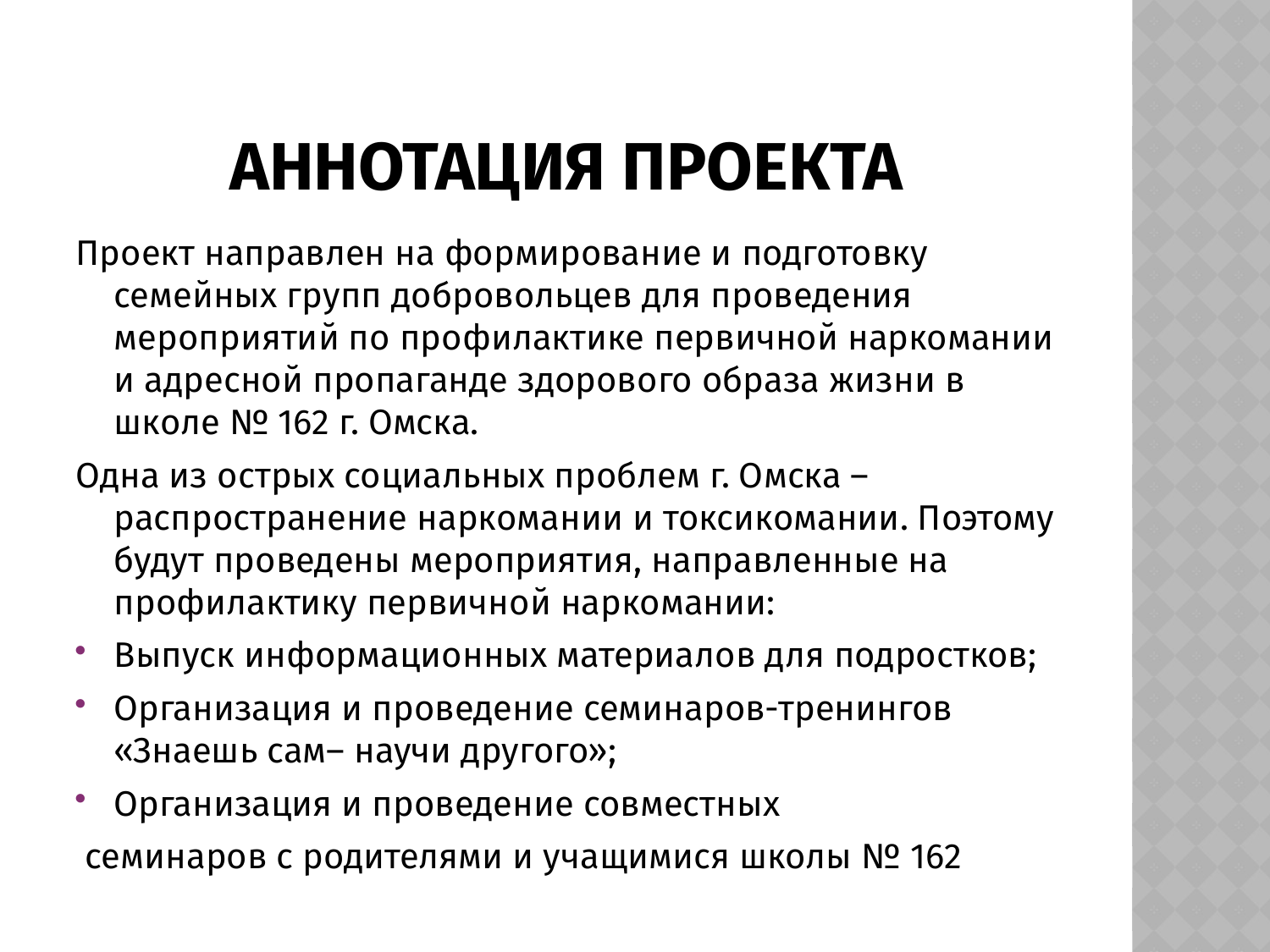

# Аннотация проекта
Проект направлен на формирование и подготовку семейных групп добровольцев для проведения мероприятий по профилактике первичной наркомании и адресной пропаганде здорового образа жизни в школе № 162 г. Омска.
Одна из острых социальных проблем г. Омска – распространение наркомании и токсикомании. Поэтому будут проведены мероприятия, направленные на профилактику первичной наркомании:
Выпуск информационных материалов для подростков;
Организация и проведение семинаров-тренингов «Знаешь сам– научи другого»;
Организация и проведение совместных
 семинаров с родителями и учащимися школы № 162